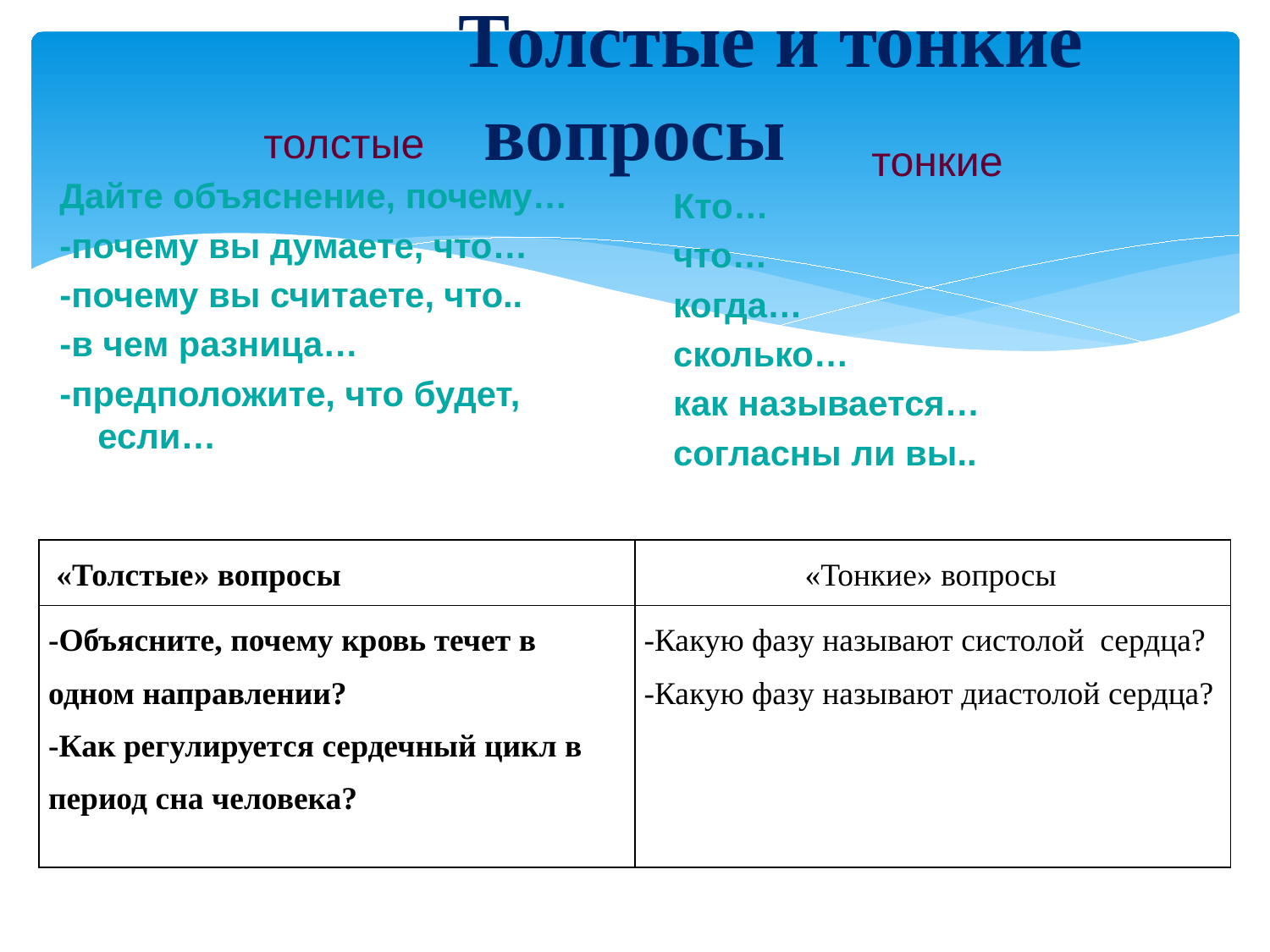

# Толстые и тонкие вопросы
толстые
тонкие
Дайте объяснение, почему…
-почему вы думаете, что…
-почему вы считаете, что..
-в чем разница…
-предположите, что будет, если…

Кто…
что…
когда…
сколько…
как называется…
согласны ли вы..

| «Толстые» вопросы | «Тонкие» вопросы |
| --- | --- |
| -Объясните, почему кровь течет в одном направлении? -Как регулируется сердечный цикл в период сна человека? | -Какую фазу называют систолой сердца? -Какую фазу называют диастолой сердца? |